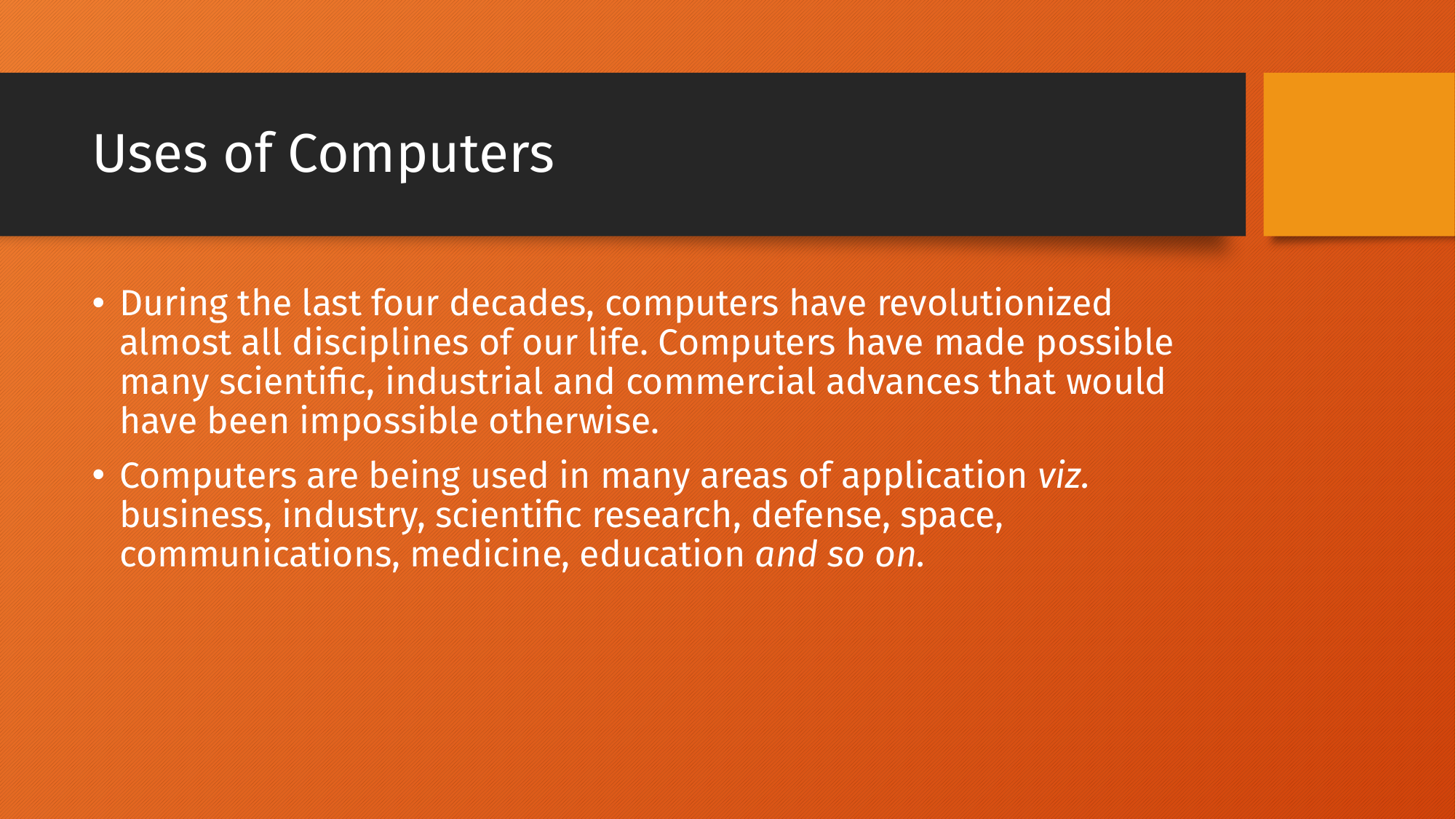

# Uses of Computers
During the last four decades, computers have revolutionized almost all disciplines of our life. Computers have made possible many scientific, industrial and commercial advances that would have been impossible otherwise.
Computers are being used in many areas of application viz. business, industry, scientific research, defense, space, communications, medicine, education and so on.